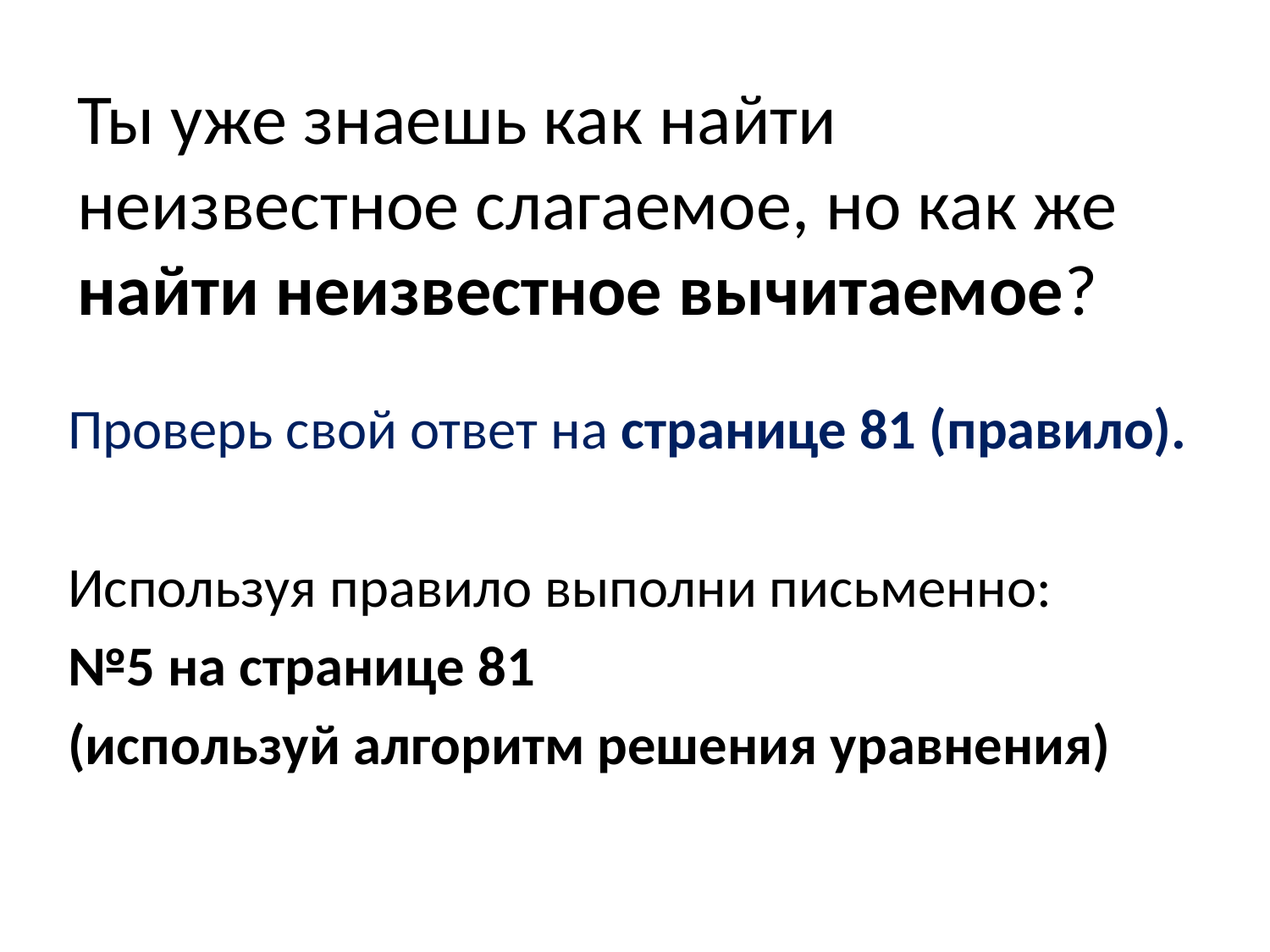

# Ты уже знаешь как найти неизвестное слагаемое, но как же найти неизвестное вычитаемое?
Проверь свой ответ на странице 81 (правило).

Используя правило выполни письменно:
№5 на странице 81
(используй алгоритм решения уравнения)